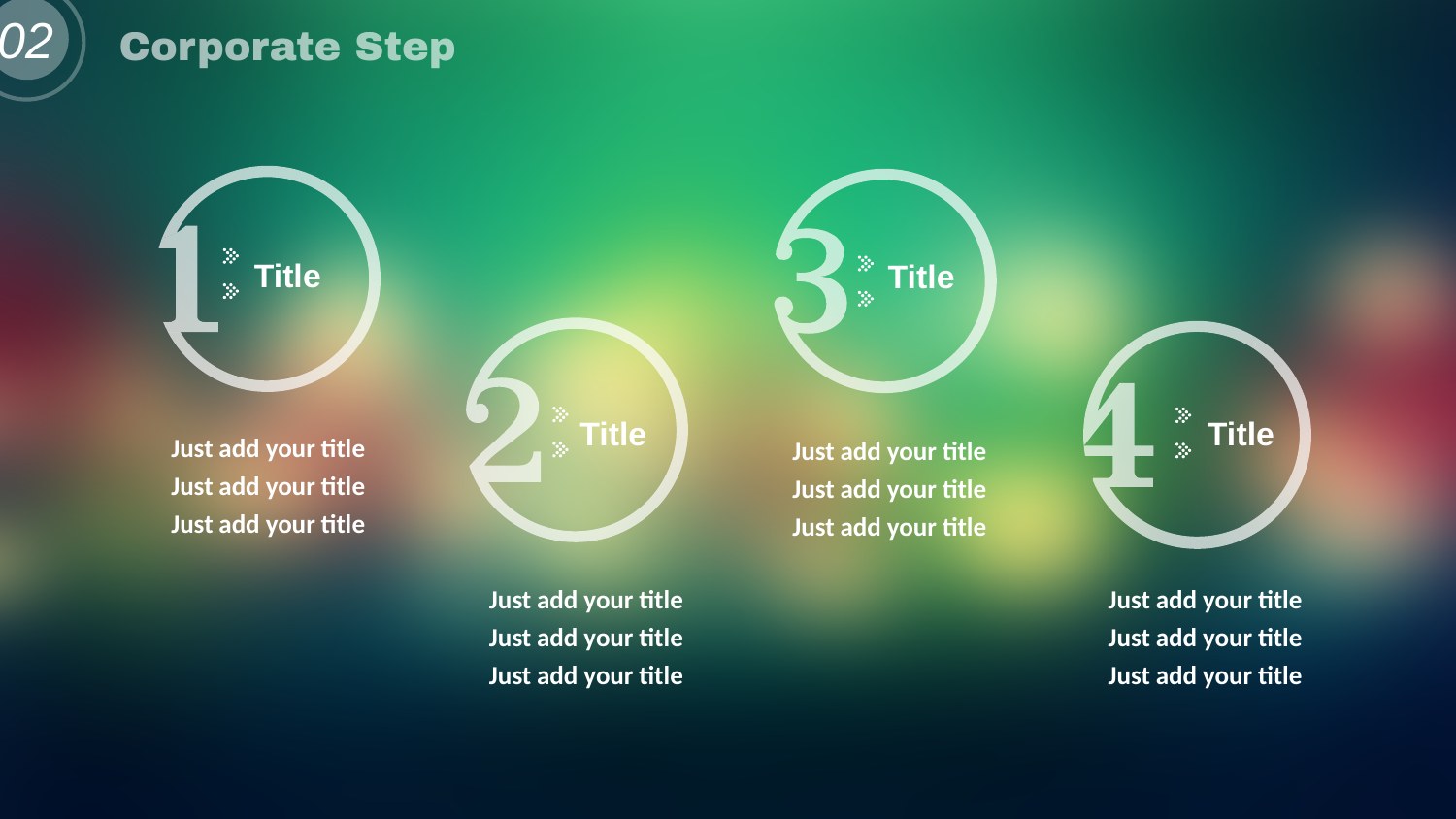

02
Corporate Step

Title

Just add your title
Just add your title
Just add your title

Title

Just add your title
Just add your title
Just add your title

Title

Just add your title
Just add your title
Just add your title

Title

Just add your title
Just add your title
Just add your title